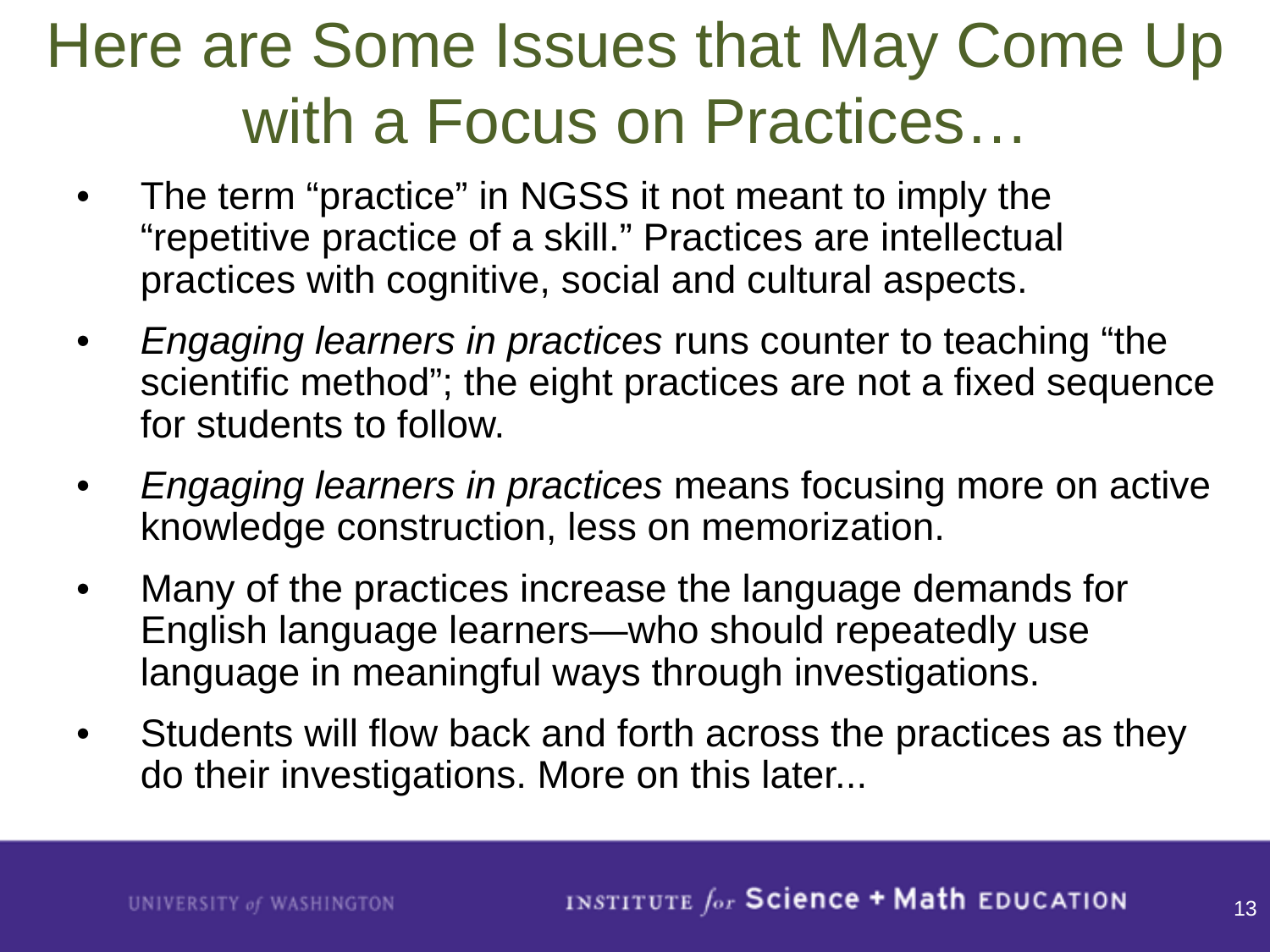

Here are Some Issues that May Come Up with a Focus on Practices…
The term “practice” in NGSS it not meant to imply the “repetitive practice of a skill.” Practices are intellectual practices with cognitive, social and cultural aspects.
Engaging learners in practices runs counter to teaching “the scientific method”; the eight practices are not a fixed sequence for students to follow.
Engaging learners in practices means focusing more on active knowledge construction, less on memorization.
Many of the practices increase the language demands for English language learners—who should repeatedly use language in meaningful ways through investigations.
Students will flow back and forth across the practices as they do their investigations. More on this later...
13